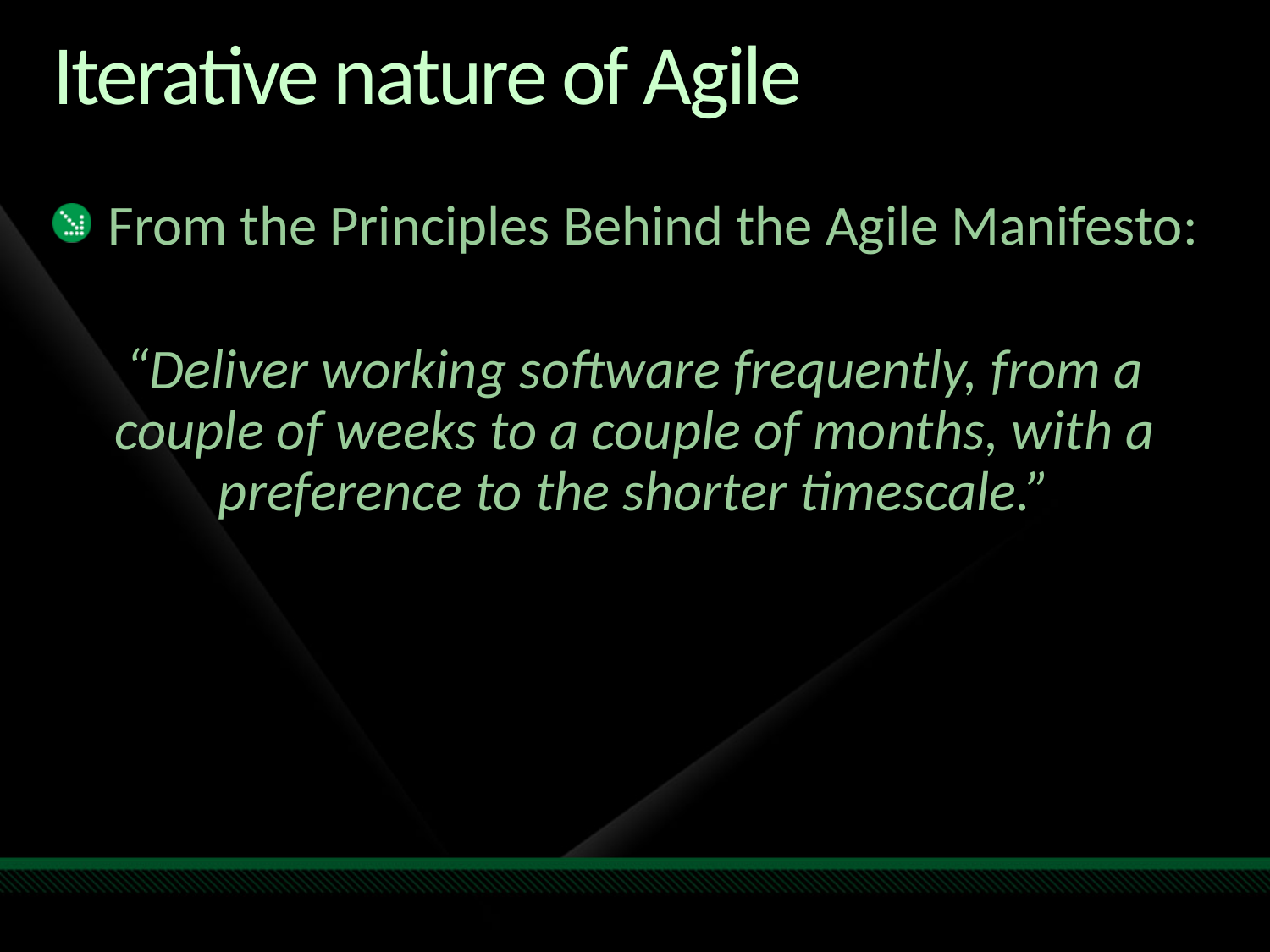

# Iterative nature of Agile
From the Principles Behind the Agile Manifesto:

“Deliver working software frequently, from a couple of weeks to a couple of months, with a preference to the shorter timescale.”